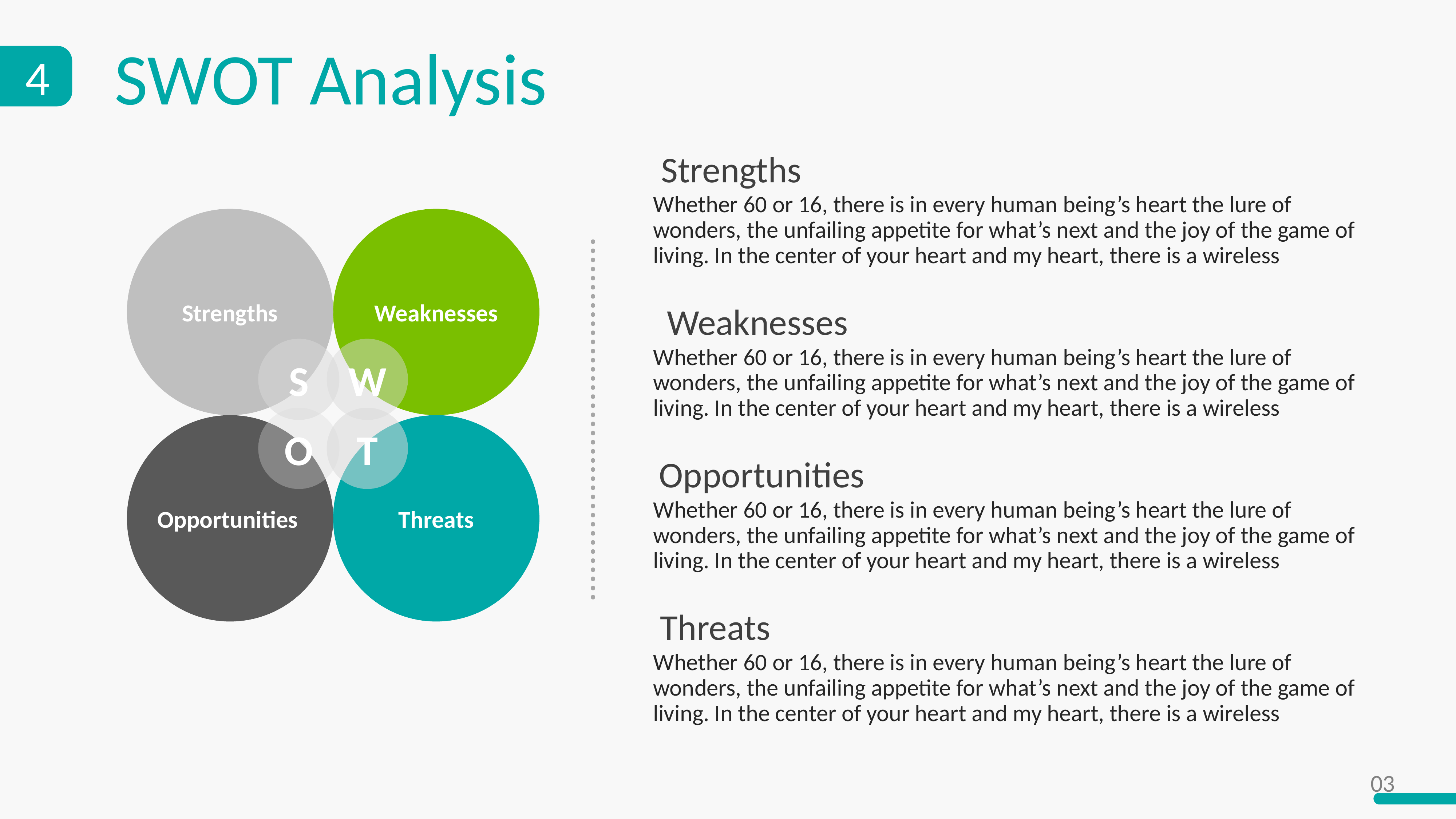

SWOT Analysis
4

Strengths
Whether 60 or 16, there is in every human being’s heart the lure of wonders, the unfailing appetite for what’s next and the joy of the game of living. In the center of your heart and my heart, there is a wireless

Strengths

Weaknesses

Weaknesses
Whether 60 or 16, there is in every human being’s heart the lure of wonders, the unfailing appetite for what’s next and the joy of the game of living. In the center of your heart and my heart, there is a wireless

S

W

O

T

Opportunities

Threats
Opportunities
Whether 60 or 16, there is in every human being’s heart the lure of wonders, the unfailing appetite for what’s next and the joy of the game of living. In the center of your heart and my heart, there is a wireless
Threats
Whether 60 or 16, there is in every human being’s heart the lure of wonders, the unfailing appetite for what’s next and the joy of the game of living. In the center of your heart and my heart, there is a wireless
03